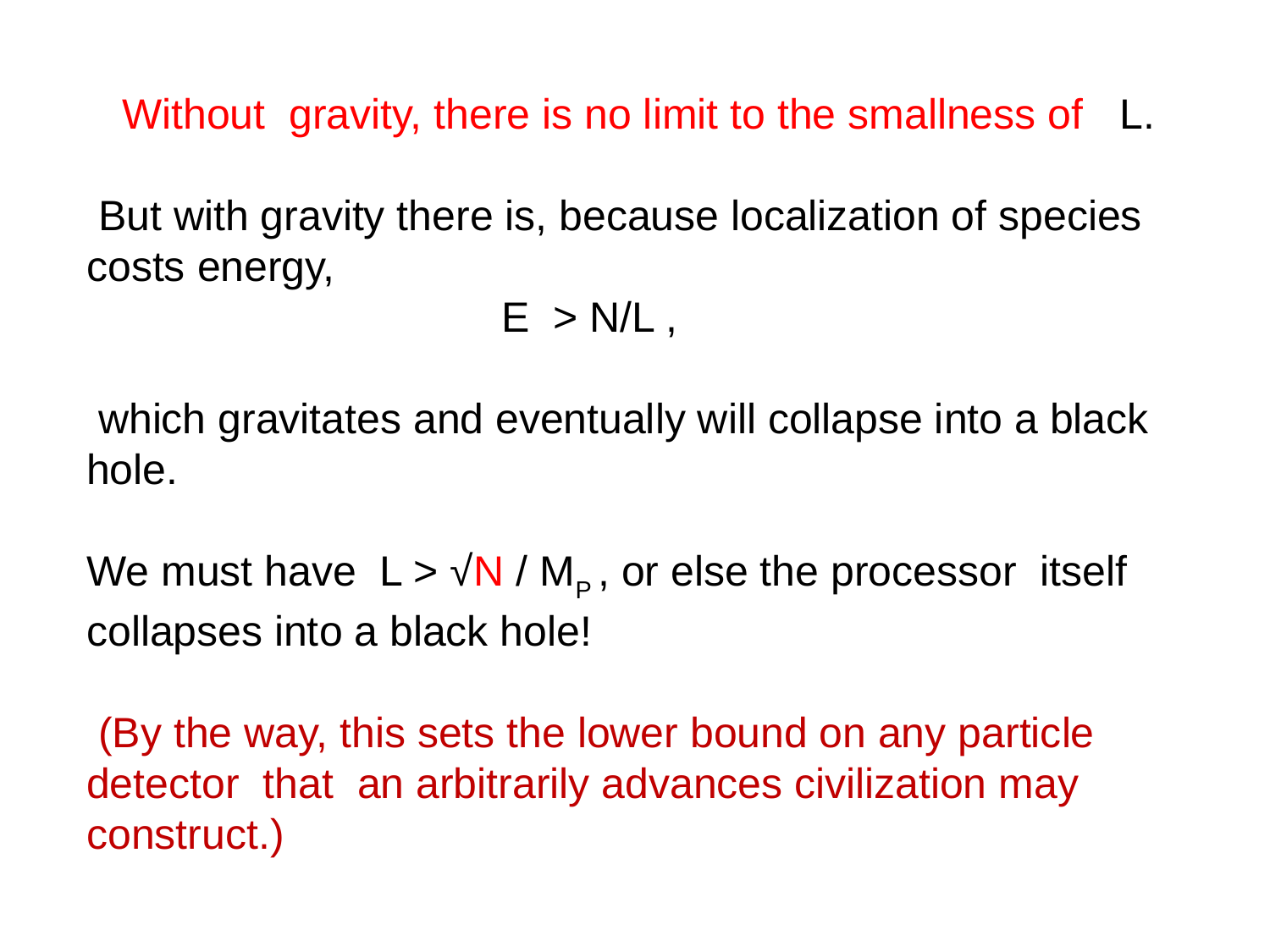

Without  gravity, there is no limit to the smallness of   L.

 But with gravity there is, because localization of species costs energy,
                                   E  > N/L ,

 which gravitates and eventually will collapse into a black hole.

We must have  L > √N / MP , or else the processor  itself collapses into a black hole!

 (By the way, this sets the lower bound on any particle detector  that  an arbitrarily advances civilization may construct.)